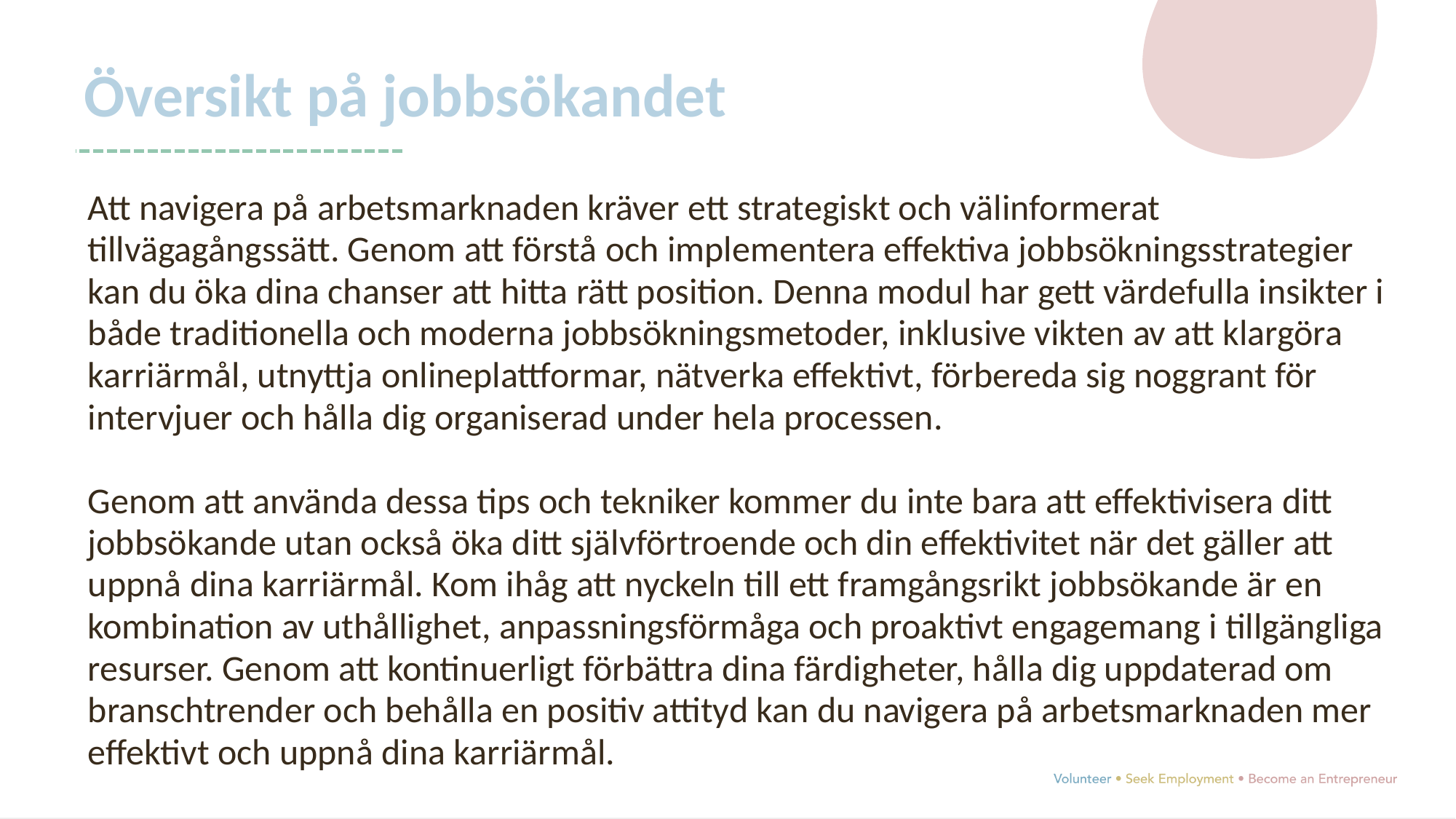

Översikt på jobbsökandet

Att navigera på arbetsmarknaden kräver ett strategiskt och välinformerat tillvägagångssätt. Genom att förstå och implementera effektiva jobbsökningsstrategier kan du öka dina chanser att hitta rätt position. Denna modul har gett värdefulla insikter i både traditionella och moderna jobbsökningsmetoder, inklusive vikten av att klargöra karriärmål, utnyttja onlineplattformar, nätverka effektivt, förbereda sig noggrant för intervjuer och hålla dig organiserad under hela processen.

Genom att använda dessa tips och tekniker kommer du inte bara att effektivisera ditt jobbsökande utan också öka ditt självförtroende och din effektivitet när det gäller att uppnå dina karriärmål. Kom ihåg att nyckeln till ett framgångsrikt jobbsökande är en kombination av uthållighet, anpassningsförmåga och proaktivt engagemang i tillgängliga resurser. Genom att kontinuerligt förbättra dina färdigheter, hålla dig uppdaterad om branschtrender och behålla en positiv attityd kan du navigera på arbetsmarknaden mer effektivt och uppnå dina karriärmål.